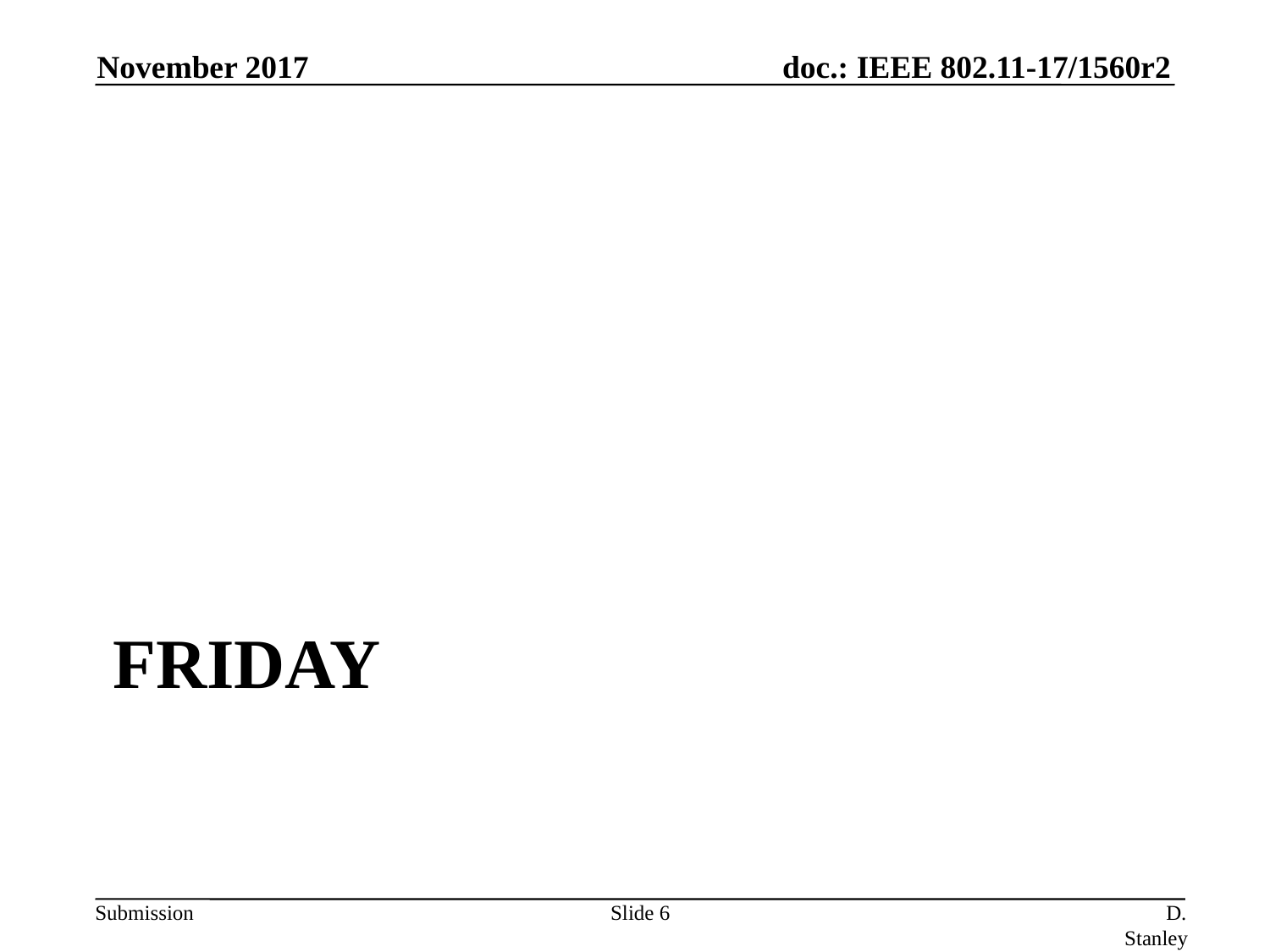

November 2017

# Friday
Slide 6
D. Stanley, HP Enterprise